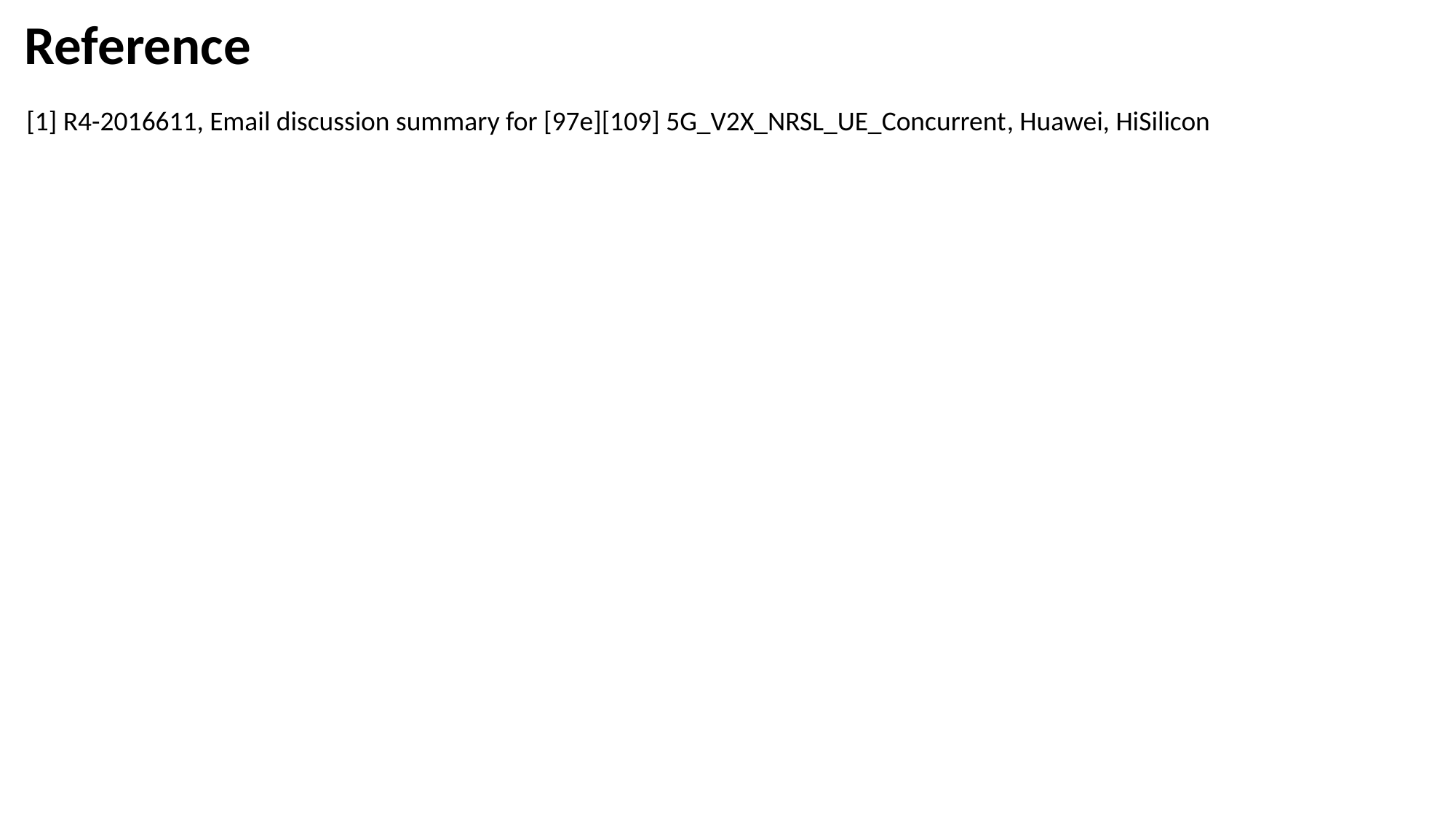

Reference
[1] R4-2016611, Email discussion summary for [97e][109] 5G_V2X_NRSL_UE_Concurrent, Huawei, HiSilicon